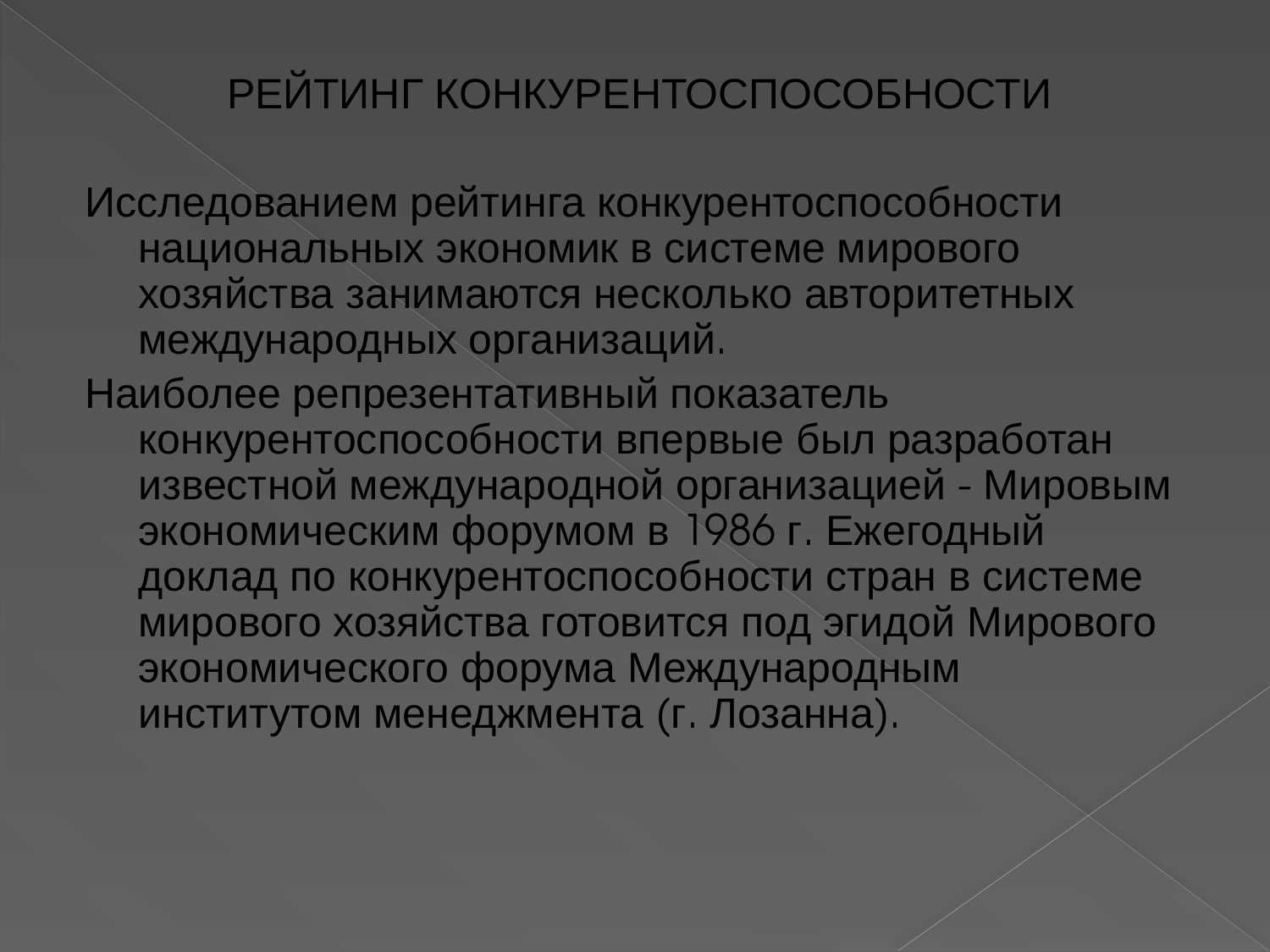

РЕЙТИНГ КОНКУРЕНТОСПОСОБНОСТИ

Исследованием рейтинга конкурентоспособности национальных экономик в системе мирового хозяйства занимаются несколько авторитетных международных организаций.
Наиболее репрезентативный показатель конкурентоспособности впервые был разработан известной международной организацией - Мировым экономическим форумом в 1986 г. Ежегодный доклад по конкурентоспособности стран в системе мирового хозяйства готовится под эгидой Мирового экономического форума Международным институтом менеджмента (г. Лозанна).